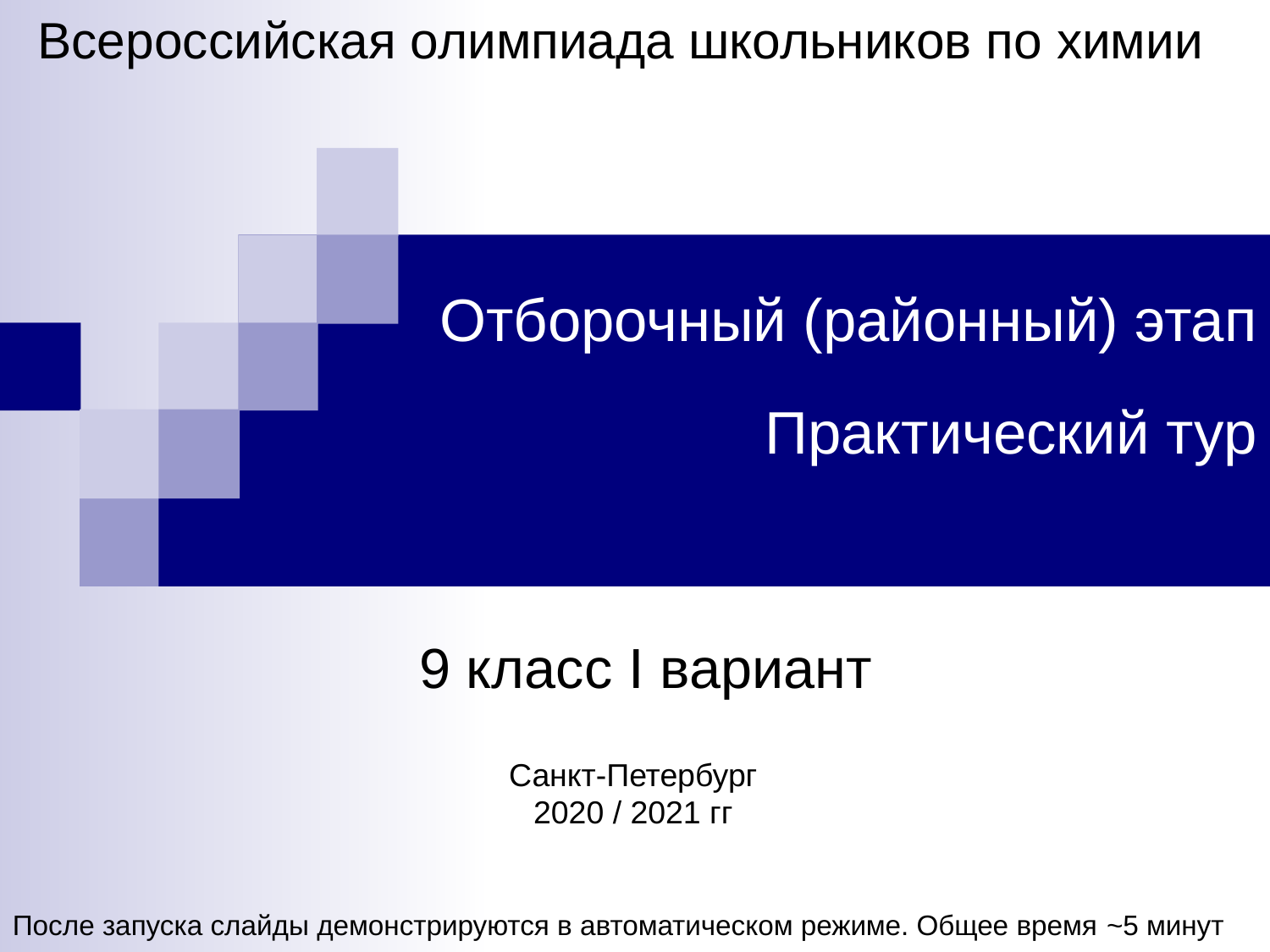

# Всероссийская олимпиада школьников по химии
Отборочный (районный) этап
Практический тур

9 класс I вариант
Санкт-Петербург
2020 / 2021 гг
После запуска слайды демонстрируются в автоматическом режиме. Общее время ~5 минут